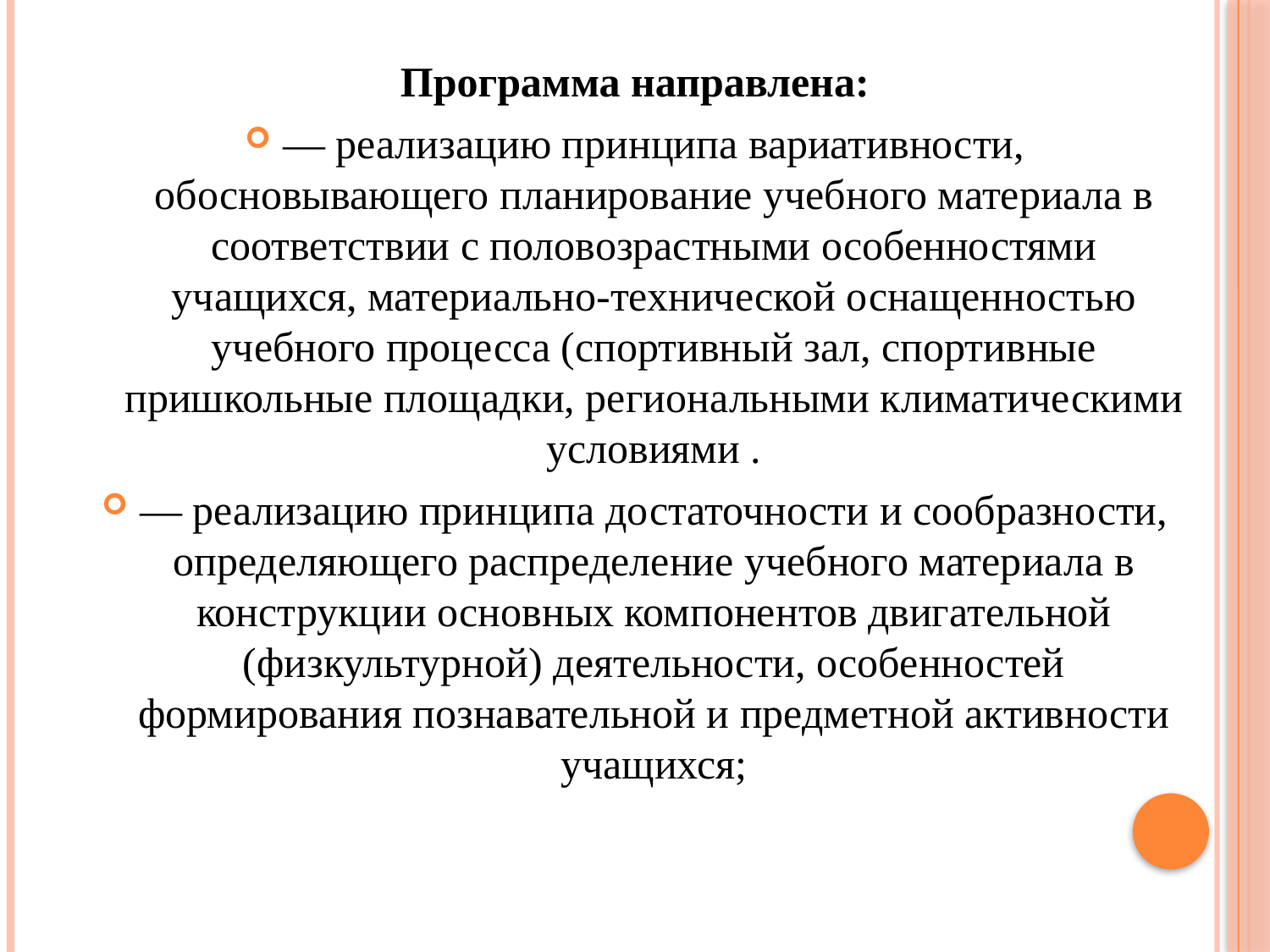

Программа направлена:
— реализацию принципа вариативности, обосновывающего планирование учебного материала в соответствии с половозрастными особенностями учащихся, материально-технической оснащенностью учебного процесса (спортивный зал, спортивные пришкольные площадки, региональными климатическими условиями .
— реализацию принципа достаточности и сообразности, определяющего распределение учебного материала в конструкции основных компонентов двигательной (физкультурной) деятельности, особенностей формирования познавательной и предметной активности учащихся;